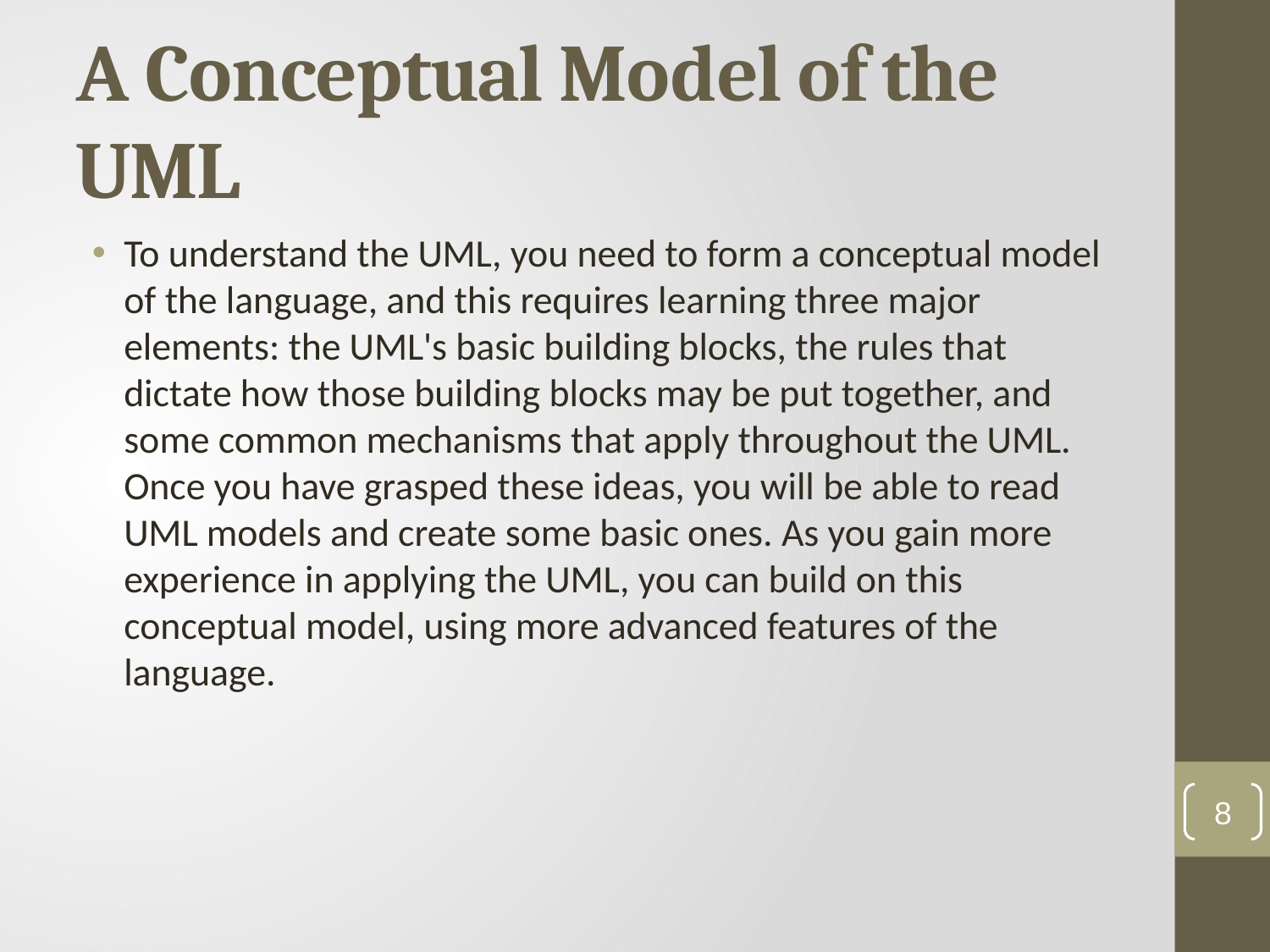

# A Conceptual Model of the UML
To understand the UML, you need to form a conceptual model of the language, and this requires learning three major elements: the UML's basic building blocks, the rules that dictate how those building blocks may be put together, and some common mechanisms that apply throughout the UML. Once you have grasped these ideas, you will be able to read UML models and create some basic ones. As you gain more experience in applying the UML, you can build on this conceptual model, using more advanced features of the language.

8